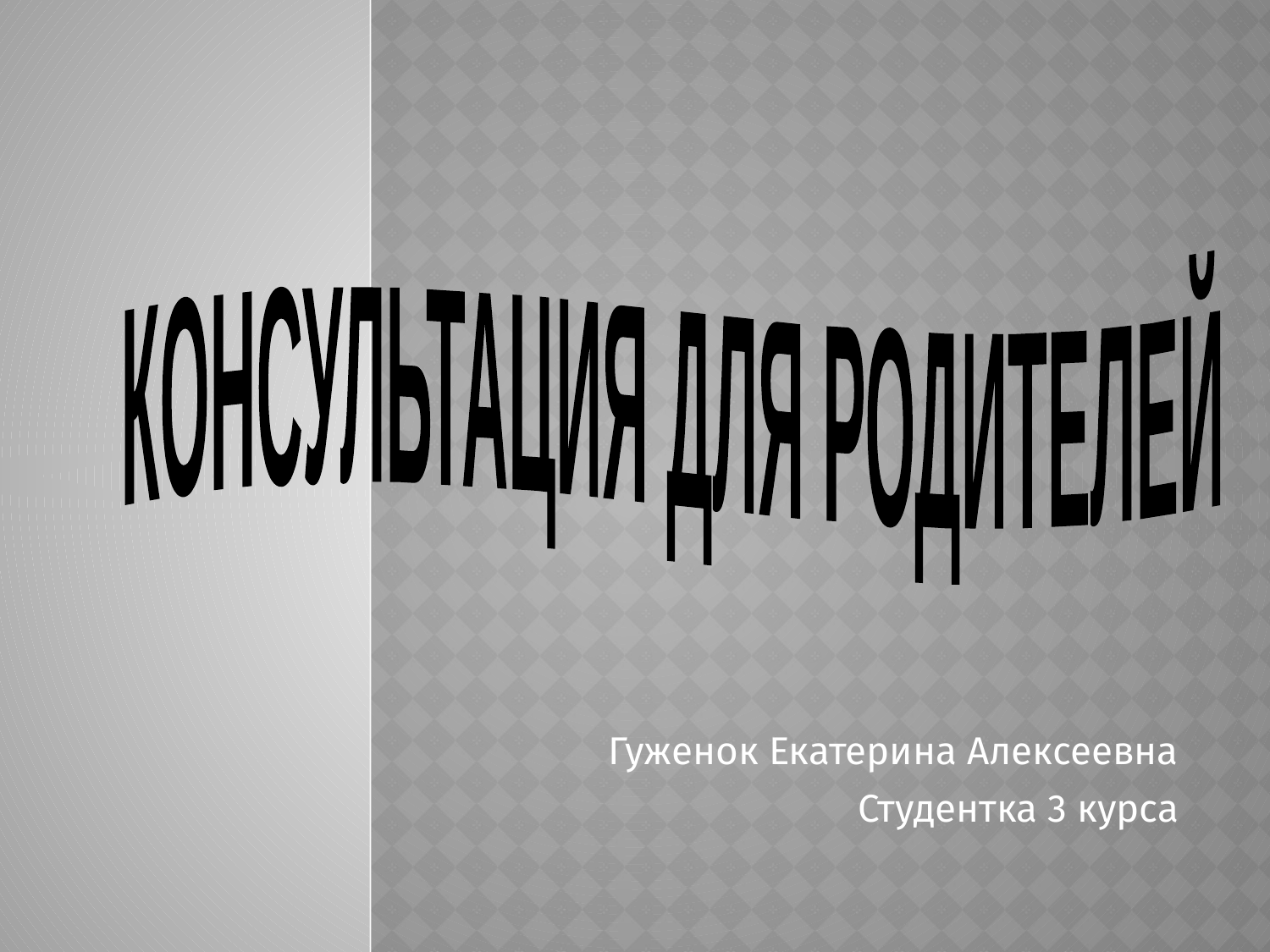

#
КОНСУЛЬТАЦИЯ ДЛЯ РОДИТЕЛЕЙ
Гуженок Екатерина Алексеевна
Студентка 3 курса